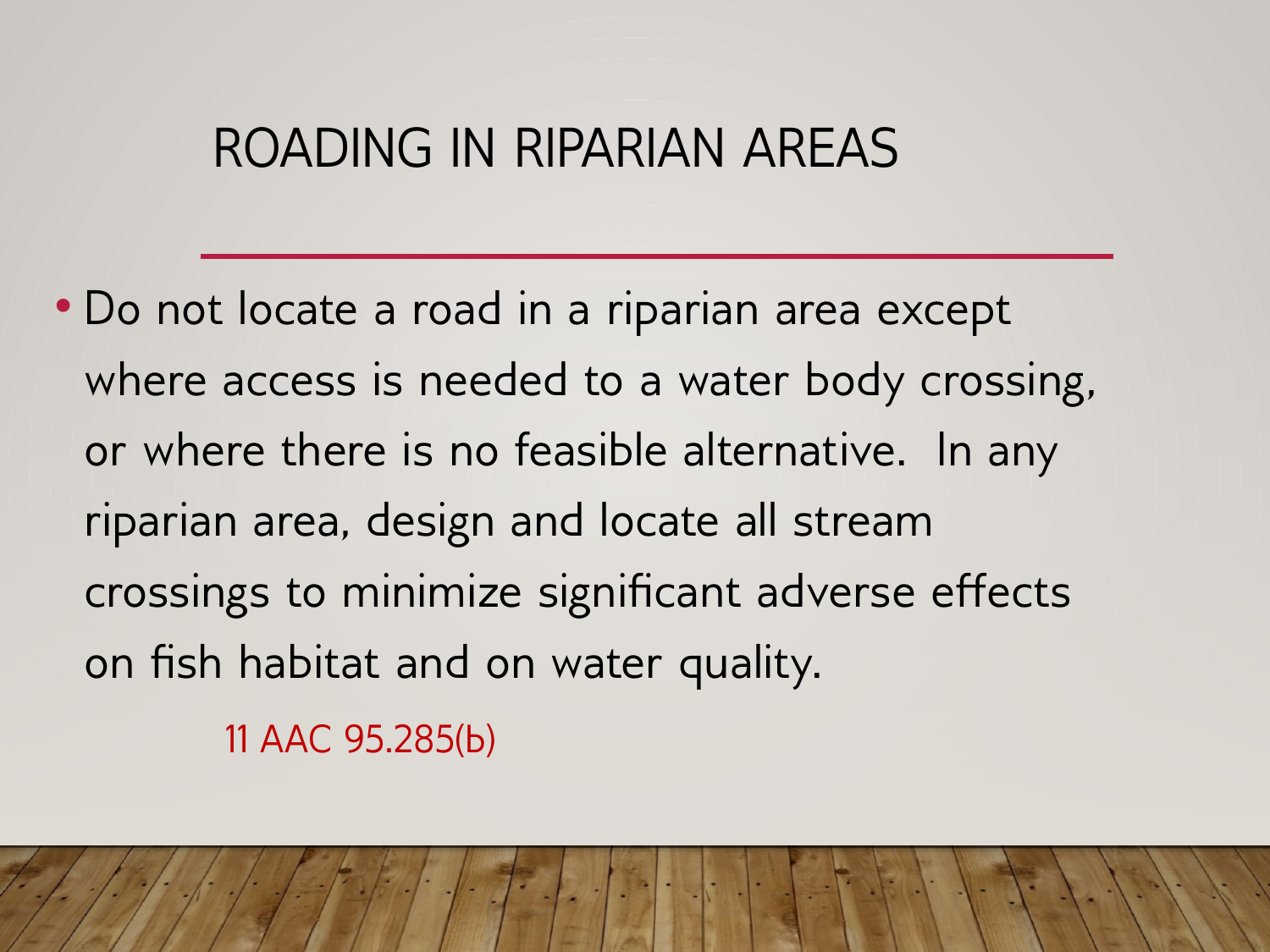

# Roading in riparian areas
Do not locate a road in a riparian area except where access is needed to a water body crossing, or where there is no feasible alternative.  In any riparian area, design and locate all stream crossings to minimize significant adverse effects on fish habitat and on water quality.
							     11 AAC 95.285(b)